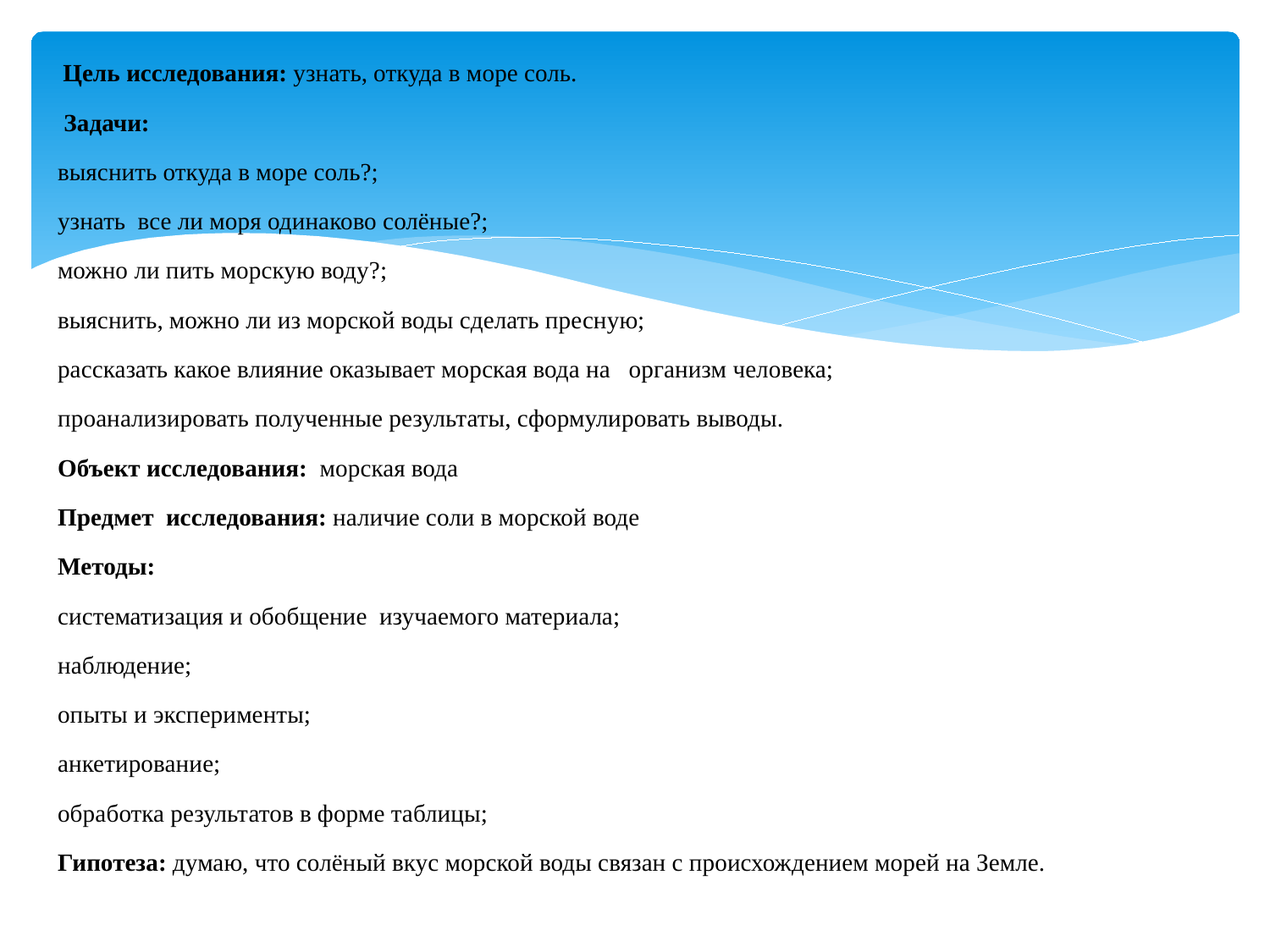

#
 Цель исследования: узнать, откуда в море соль.
 Задачи:
выяснить откуда в море соль?;
узнать  все ли моря одинаково солёные?;
можно ли пить морскую воду?;
выяснить, можно ли из морской воды сделать пресную;
рассказать какое влияние оказывает морская вода на   организм человека;
проанализировать полученные результаты, сформулировать выводы.
Объект исследования:  морская вода
Предмет  исследования: наличие соли в морской воде
Методы:
систематизация и обобщение  изучаемого материала;
наблюдение;
опыты и эксперименты;
анкетирование;
обработка результатов в форме таблицы;
Гипотеза: думаю, что солёный вкус морской воды связан с происхождением морей на Земле.